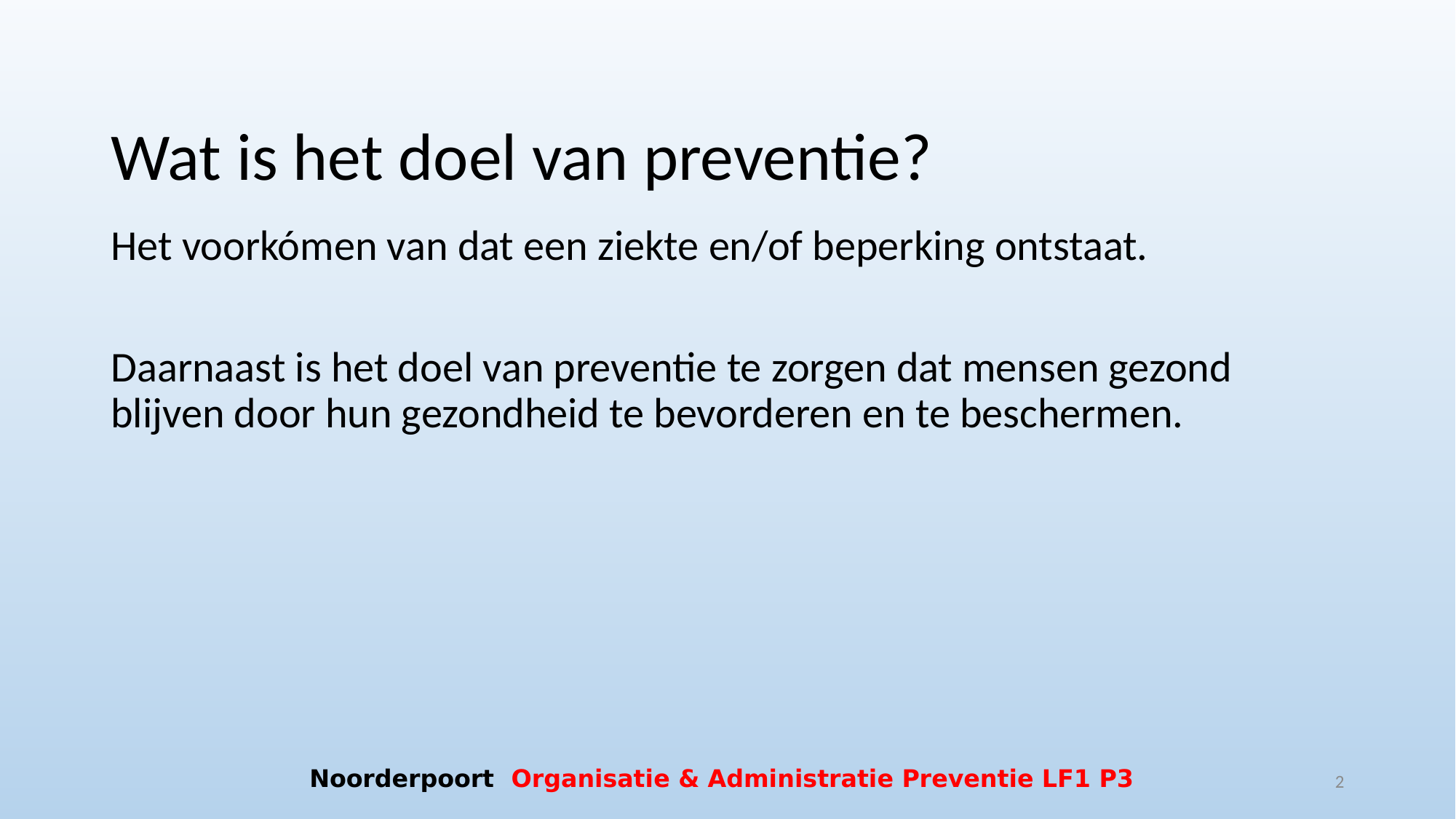

# Wat is het doel van preventie?
Het voorkómen van dat een ziekte en/of beperking ontstaat.

Daarnaast is het doel van preventie te zorgen dat mensen gezond blijven door hun gezondheid te bevorderen en te beschermen.
Noorderpoort  Organisatie & Administratie Preventie LF1 P3
2